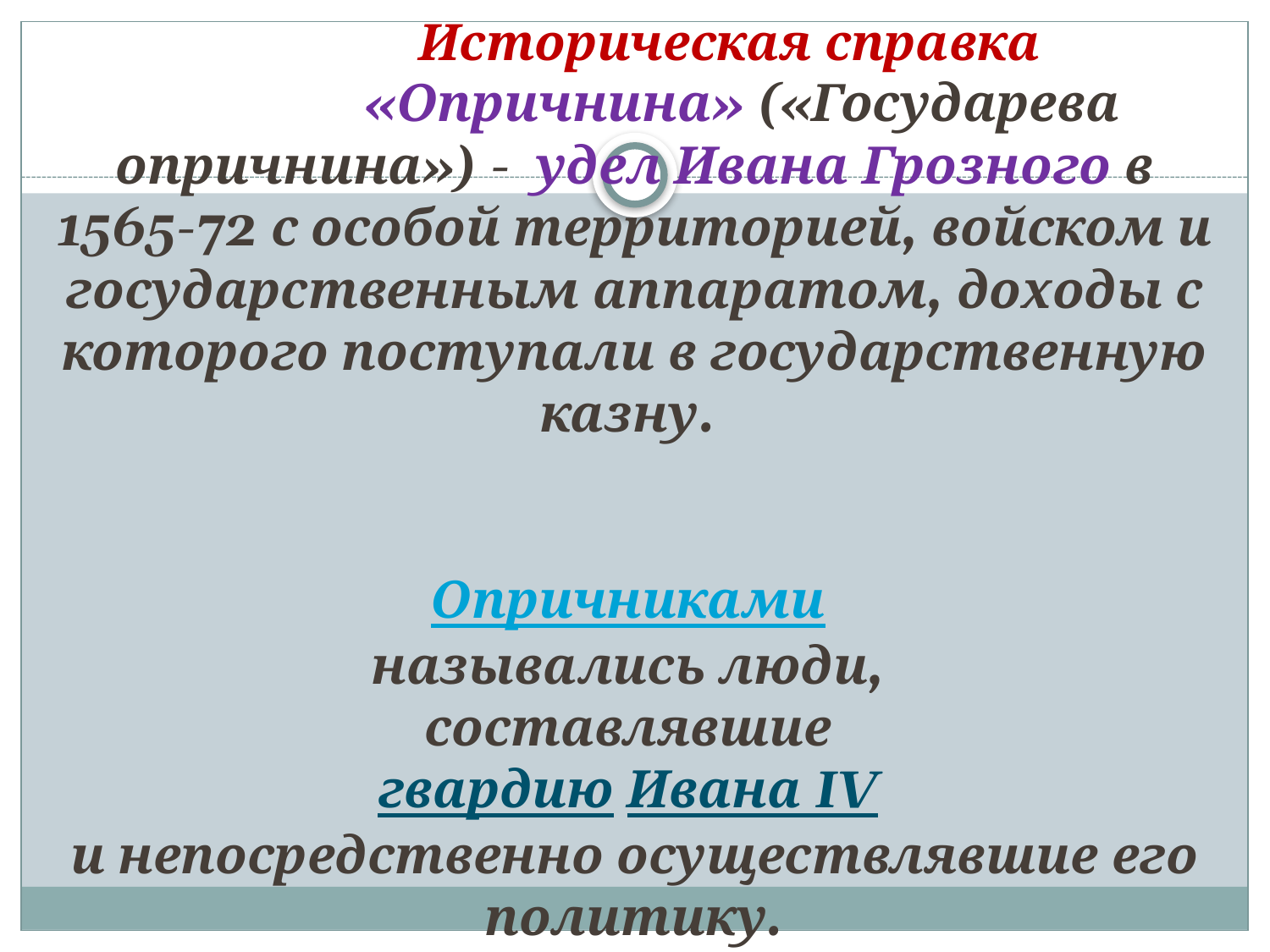

# Историческая справка «Опричнина» («Государева опричнина») -  удел Ивана Грозного в 1565-72 с особой территорией, войском и государственным аппаратом, доходы с которого поступали в государственную казну.  Опричниками  назывались люди, составлявшие  гвардию Ивана IV  и непосредственно осуществлявшие его политику.